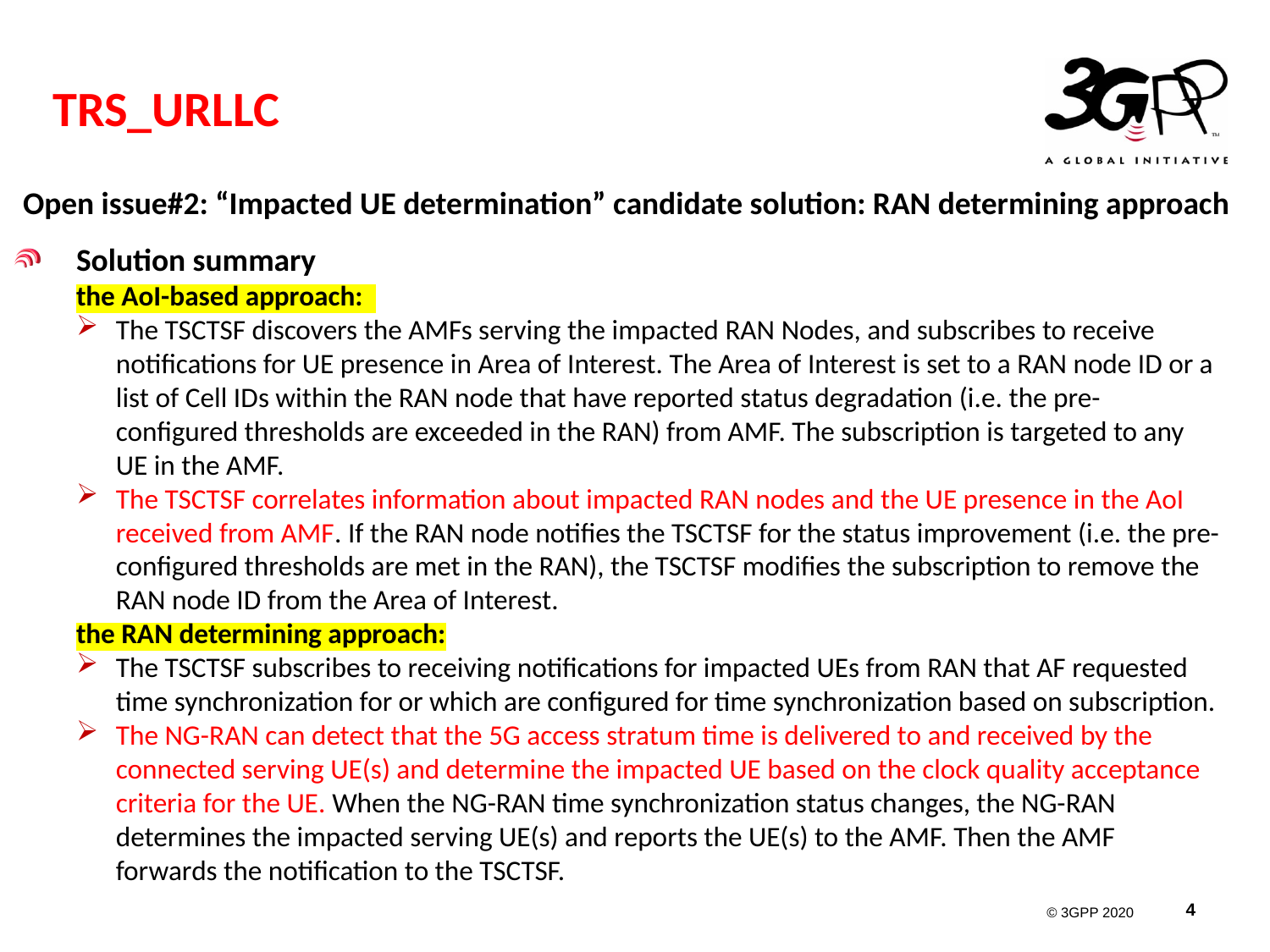

# TRS_URLLC
Open issue#2: “Impacted UE determination” candidate solution: RAN determining approach
Solution summary
the AoI-based approach:
The TSCTSF discovers the AMFs serving the impacted RAN Nodes, and subscribes to receive notifications for UE presence in Area of Interest. The Area of Interest is set to a RAN node ID or a list of Cell IDs within the RAN node that have reported status degradation (i.e. the pre-configured thresholds are exceeded in the RAN) from AMF. The subscription is targeted to any UE in the AMF.
The TSCTSF correlates information about impacted RAN nodes and the UE presence in the AoI received from AMF. If the RAN node notifies the TSCTSF for the status improvement (i.e. the pre-configured thresholds are met in the RAN), the TSCTSF modifies the subscription to remove the RAN node ID from the Area of Interest.
the RAN determining approach:
The TSCTSF subscribes to receiving notifications for impacted UEs from RAN that AF requested time synchronization for or which are configured for time synchronization based on subscription.
The NG-RAN can detect that the 5G access stratum time is delivered to and received by the connected serving UE(s) and determine the impacted UE based on the clock quality acceptance criteria for the UE. When the NG-RAN time synchronization status changes, the NG-RAN determines the impacted serving UE(s) and reports the UE(s) to the AMF. Then the AMF forwards the notification to the TSCTSF.